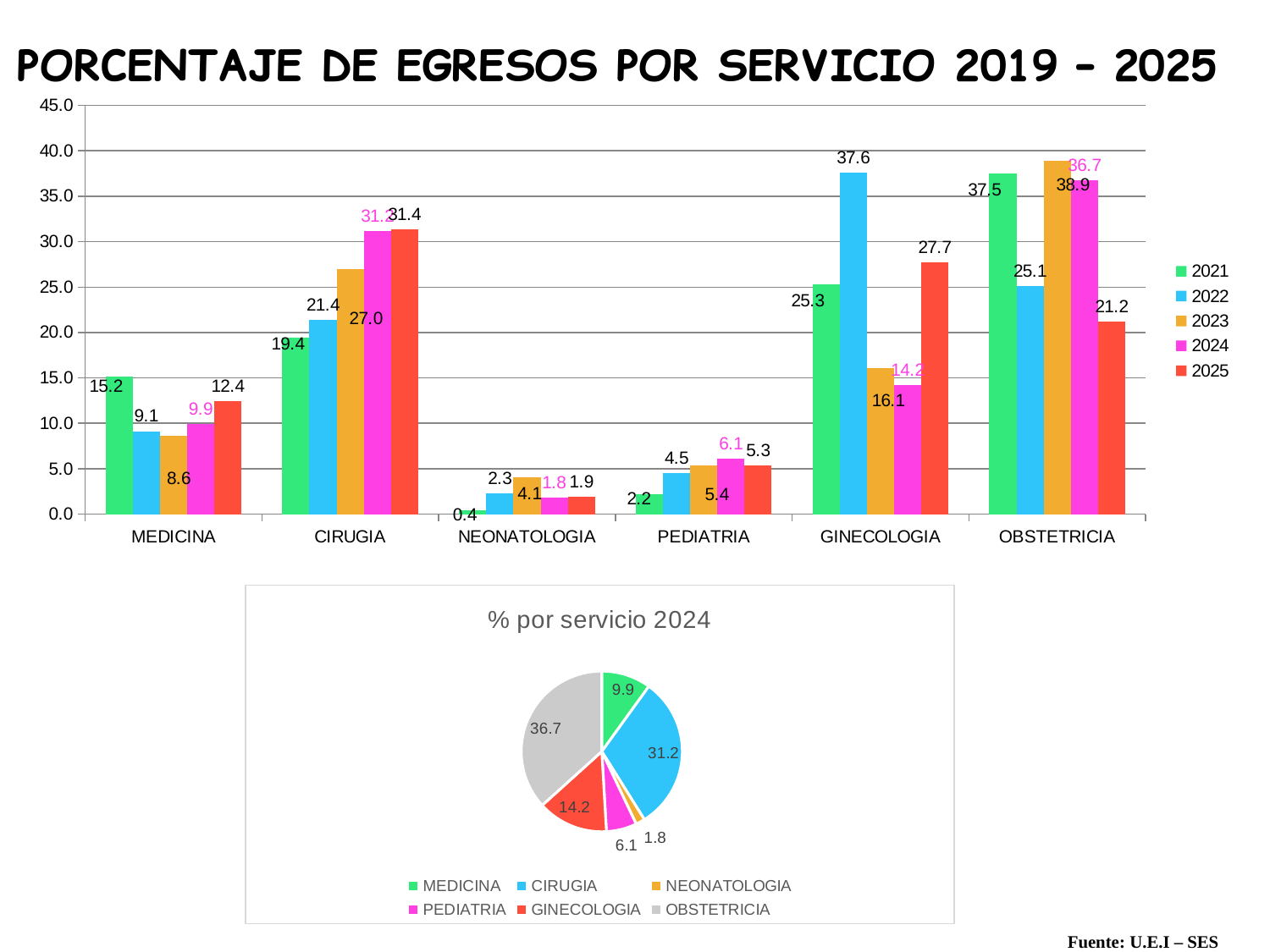

PORCENTAJE DE EGRESOS POR SERVICIO 2019 – 2025

### Chart

| Category | 2021 | 2022 | 2023 | 2024 | 2025 |
|---|---|---|---|---|---|
| MEDICINA | 15.155910079767947 | 9.1324200913242 | 8.574953732264035 | 9.943181818181818 | 12.421929215822345 |
| CIRUGIA | 19.434372733865118 | 21.385083713850836 | 26.958667489204196 | 31.17897727272727 | 31.36710617626648 |
| NEONATOLOGIA | 0.43509789702683105 | 2.28310502283105 | 4.0715607649599015 | 1.8465909090909092 | 1.9430950728660652 |
| PEDIATRIA | 2.1754894851341553 | 4.4901065449010655 | 5.367057371992598 | 6.107954545454546 | 5.343511450381679 |
| GINECOLOGIA | 25.308194343727337 | 37.595129375951295 | 16.10117211597779 | 14.204545454545455 | 27.689104788341428 |
| OBSTETRICIA | 37.49093546047861 | 25.11415525114155 | 38.92658852560148 | 36.71875 | 21.235253296322 |

### Chart: % por servicio 2024

| Category | 2024 |
|---|---|
| MEDICINA | 9.943181818181818 |
| CIRUGIA | 31.17897727272727 |
| NEONATOLOGIA | 1.8465909090909092 |
| PEDIATRIA | 6.107954545454546 |
| GINECOLOGIA | 14.204545454545455 |
| OBSTETRICIA | 36.71875 |
Fuente: U.E.I – SES